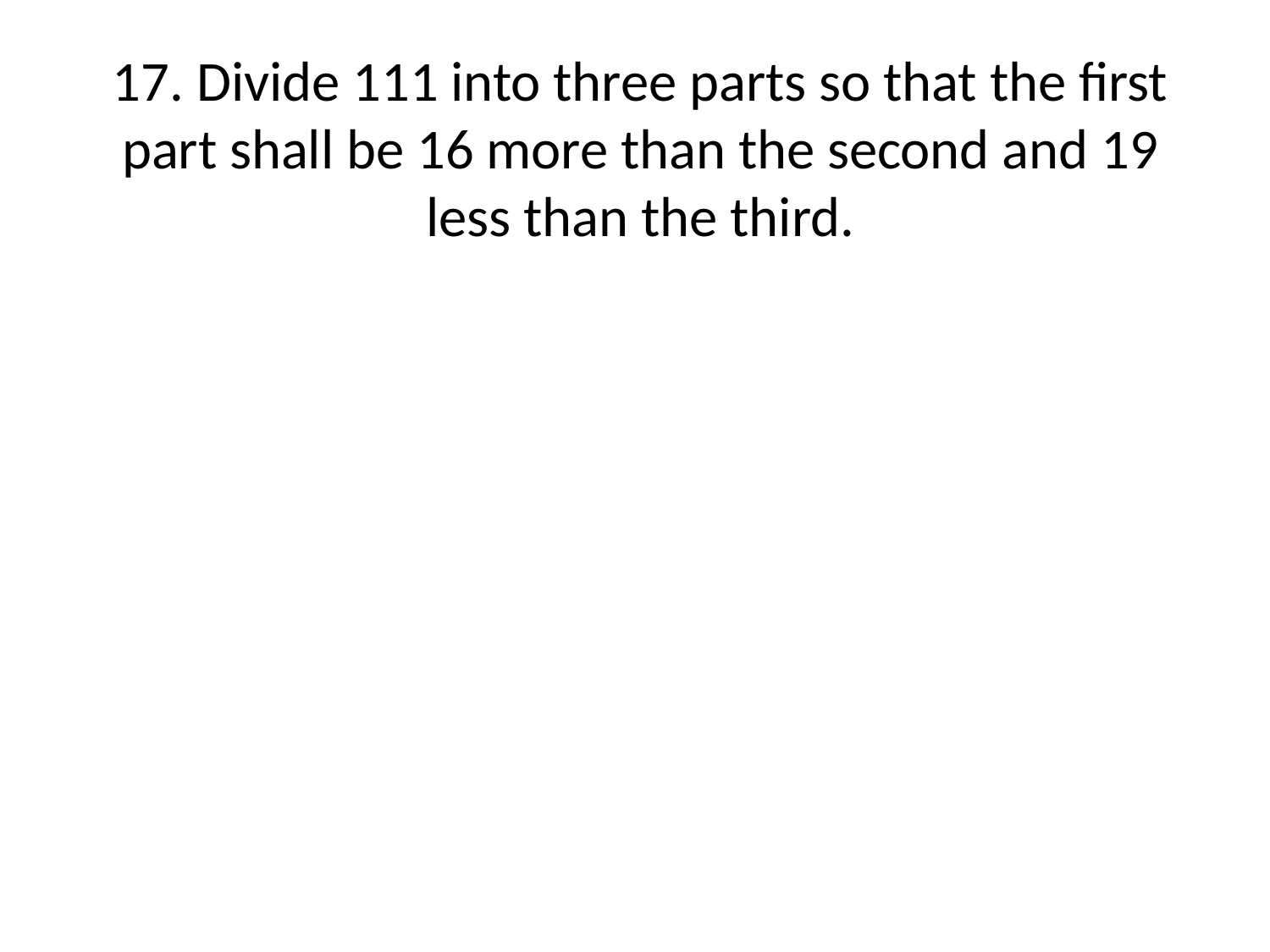

# 17. Divide 111 into three parts so that the first part shall be 16 more than the second and 19 less than the third.